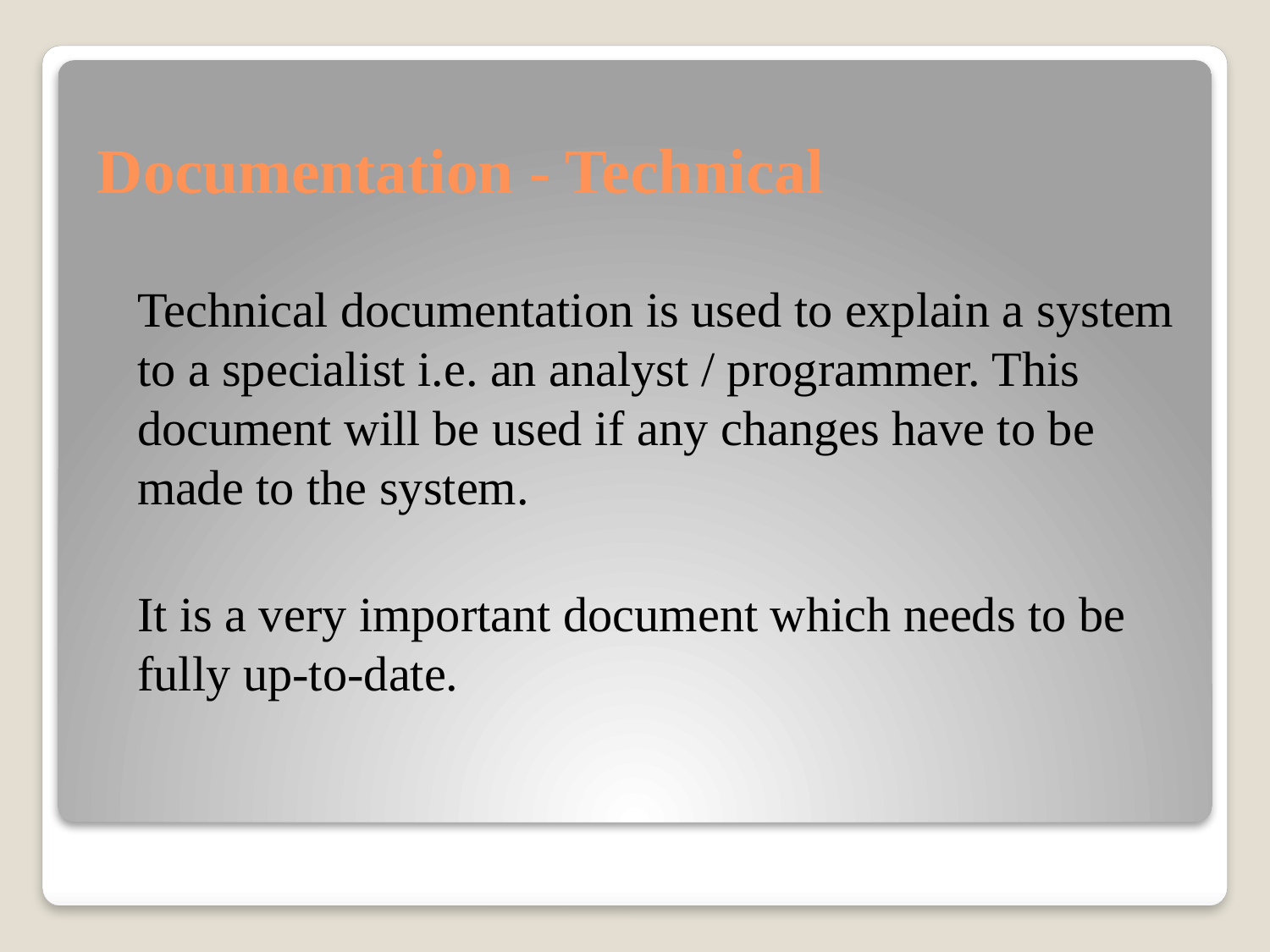

# Documentation - Technical
Technical documentation is used to explain a system to a specialist i.e. an analyst / programmer. This document will be used if any changes have to be made to the system.

   It is a very important document which needs to be fully up-to-date.